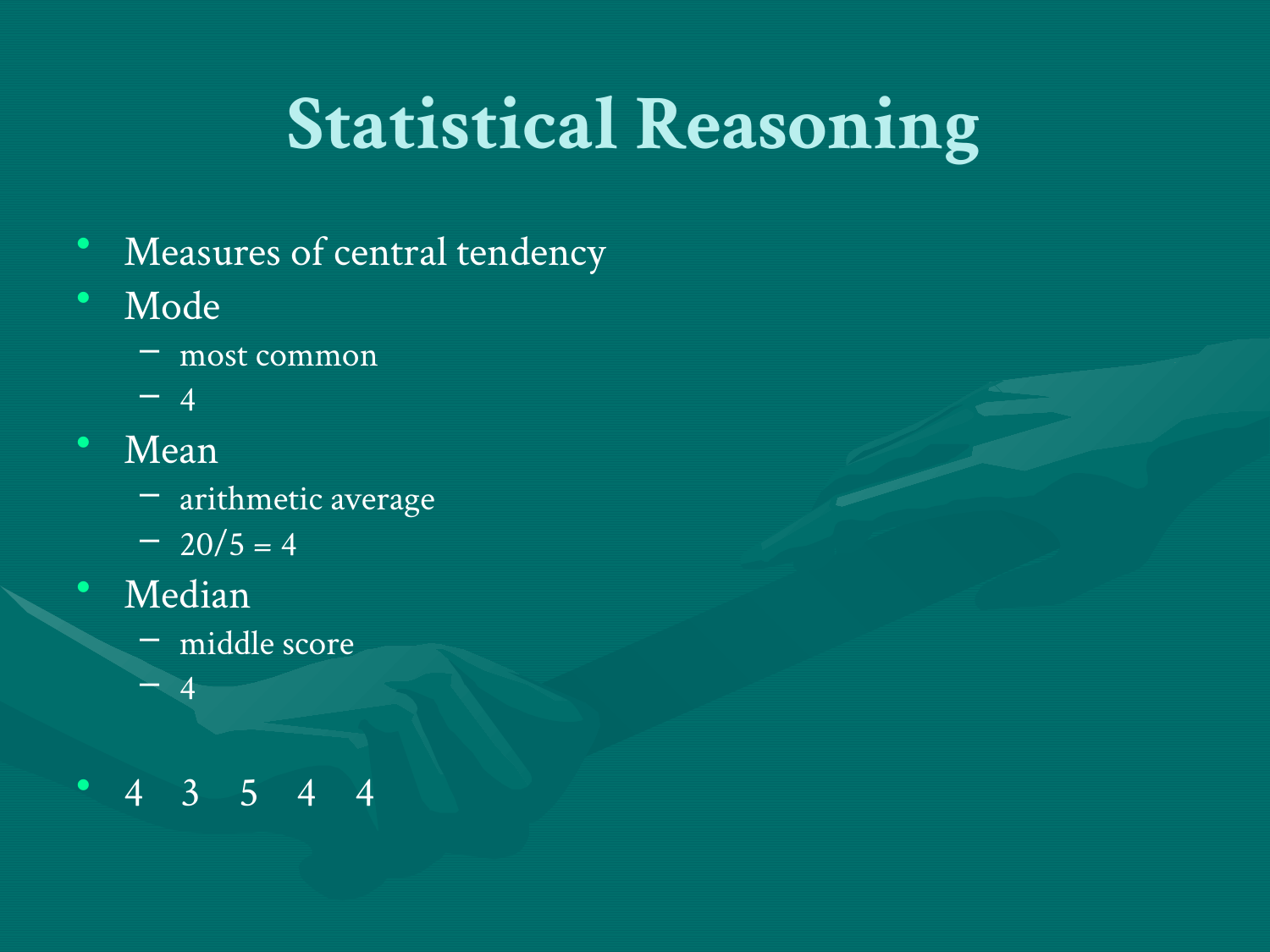

# Statistical Reasoning
Measures of central tendency
Mode
most common
4
Mean
arithmetic average
20/5 = 4
Median
middle score
4

4    3    5    4    4